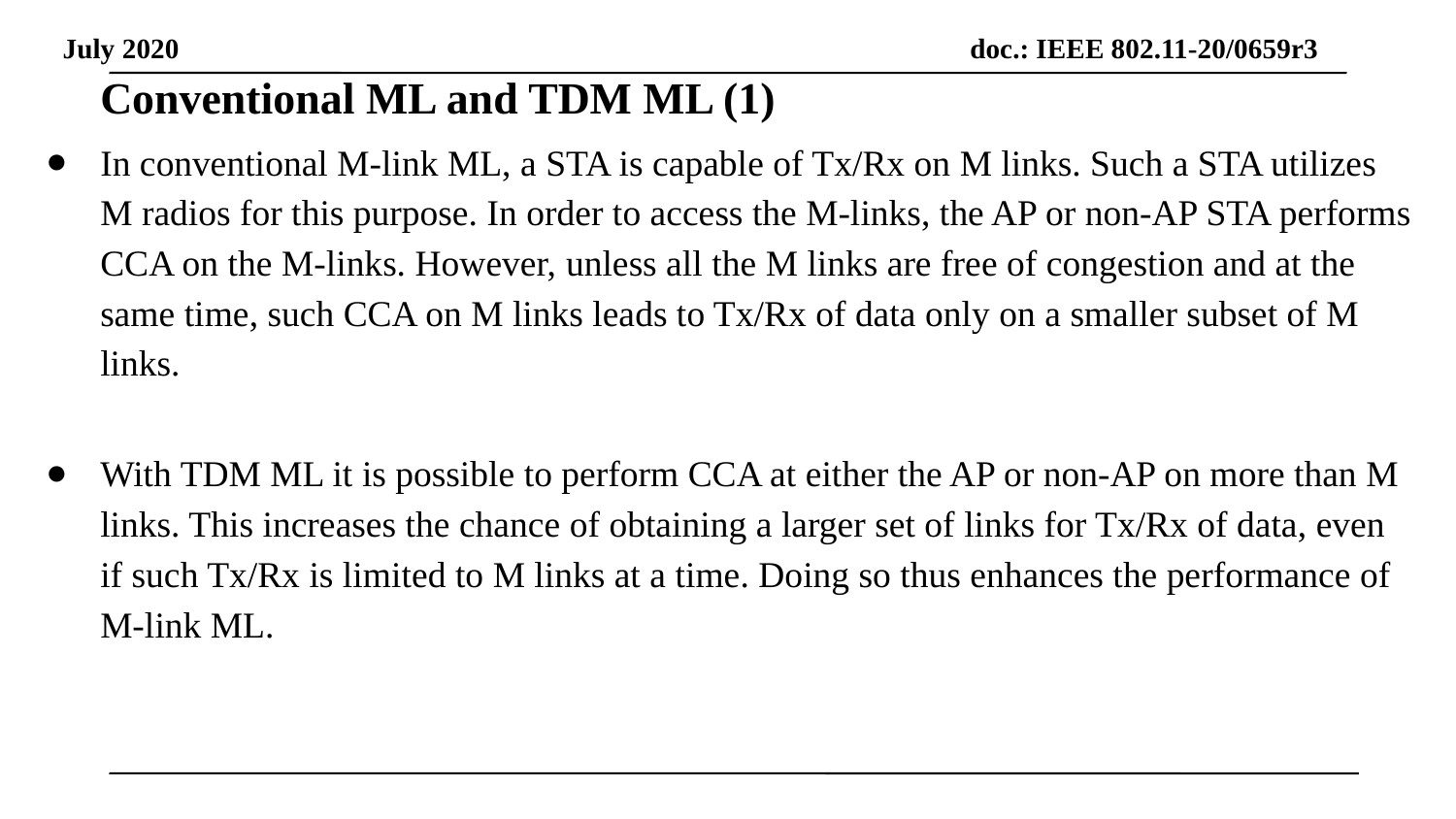

Conventional ML and TDM ML (1)
In conventional M-link ML, a STA is capable of Tx/Rx on M links. Such a STA utilizes M radios for this purpose. In order to access the M-links, the AP or non-AP STA performs CCA on the M-links. However, unless all the M links are free of congestion and at the same time, such CCA on M links leads to Tx/Rx of data only on a smaller subset of M links.

With TDM ML it is possible to perform CCA at either the AP or non-AP on more than M links. This increases the chance of obtaining a larger set of links for Tx/Rx of data, even if such Tx/Rx is limited to M links at a time. Doing so thus enhances the performance of M-link ML.